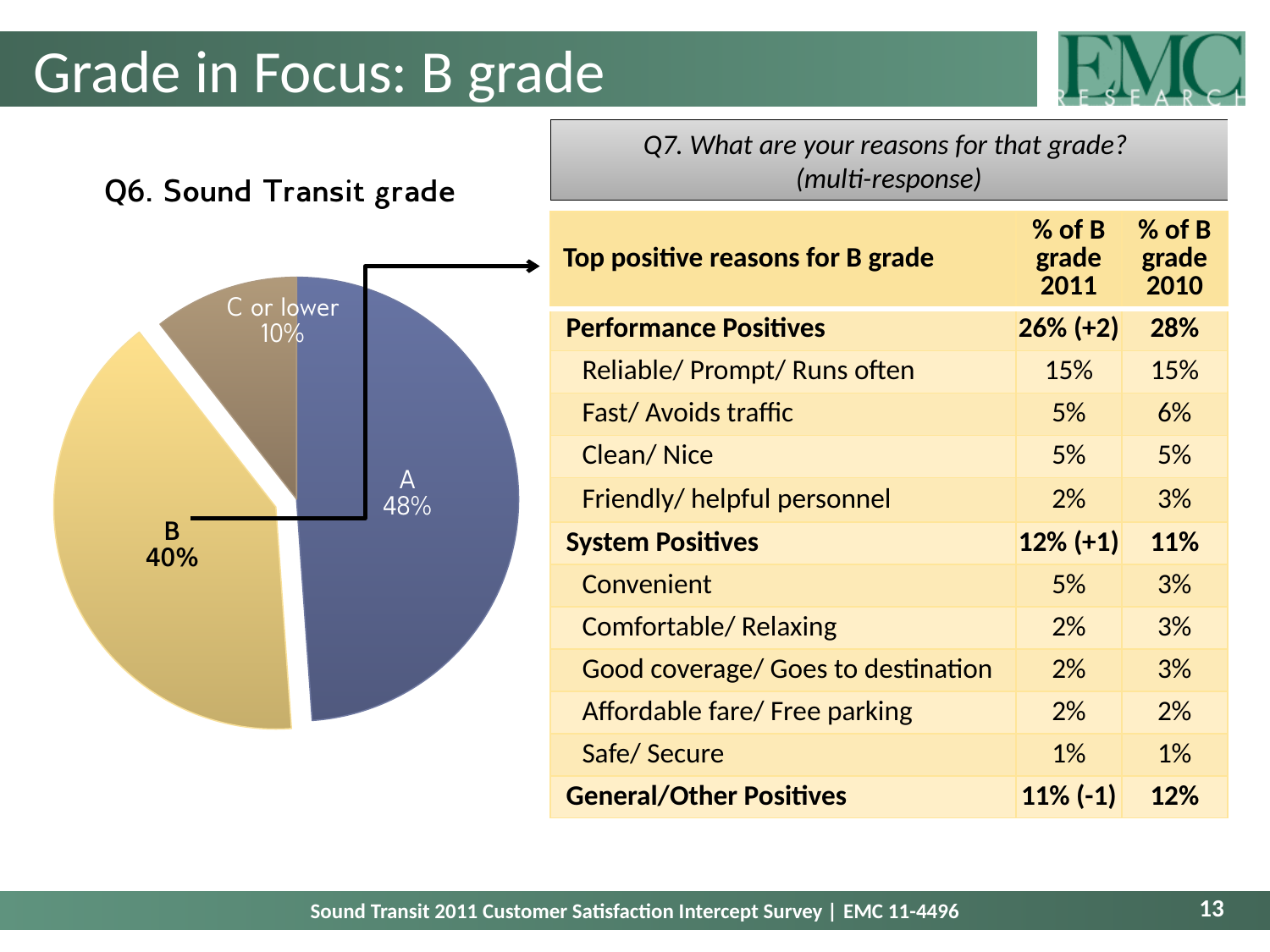

# Grade in Focus: B grade
Q7. What are your reasons for that grade?
(multi-response)

### Chart: Q6. Sound Transit grade

| Category | Sales |
|---|---|
| A | 0.4811864359724659 |
| B | 0.3995011099300474 |
| C or lower | 0.10381732315254764 |
| Top positive reasons for B grade | % of B grade 2011 | % of B grade 2010 |
| --- | --- | --- |
| Performance Positives | 26% (+2) | 28% |
| Reliable/ Prompt/ Runs often | 15% | 15% |
| Fast/ Avoids traffic | 5% | 6% |
| Clean/ Nice | 5% | 5% |
| Friendly/ helpful personnel | 2% | 3% |
| System Positives | 12% (+1) | 11% |
| Convenient | 5% | 3% |
| Comfortable/ Relaxing | 2% | 3% |
| Good coverage/ Goes to destination | 2% | 3% |
| Affordable fare/ Free parking | 2% | 2% |
| Safe/ Secure | 1% | 1% |
| General/Other Positives | 11% (-1) | 12% |